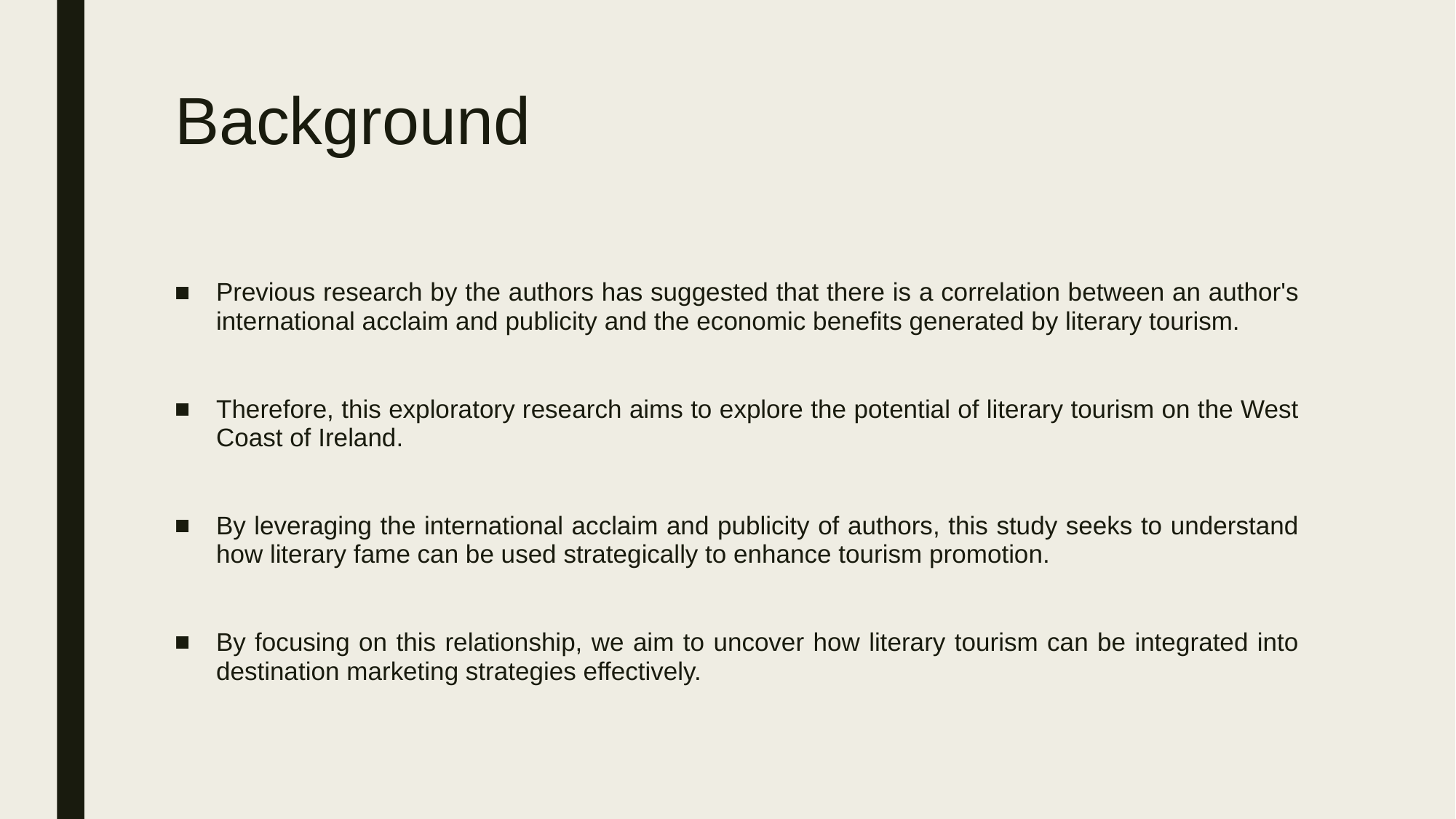

# Background
Previous research by the authors has suggested that there is a correlation between an author's international acclaim and publicity and the economic benefits generated by literary tourism.

Therefore, this exploratory research aims to explore the potential of literary tourism on the West Coast of Ireland.

By leveraging the international acclaim and publicity of authors, this study seeks to understand how literary fame can be used strategically to enhance tourism promotion.

By focusing on this relationship, we aim to uncover how literary tourism can be integrated into destination marketing strategies effectively.